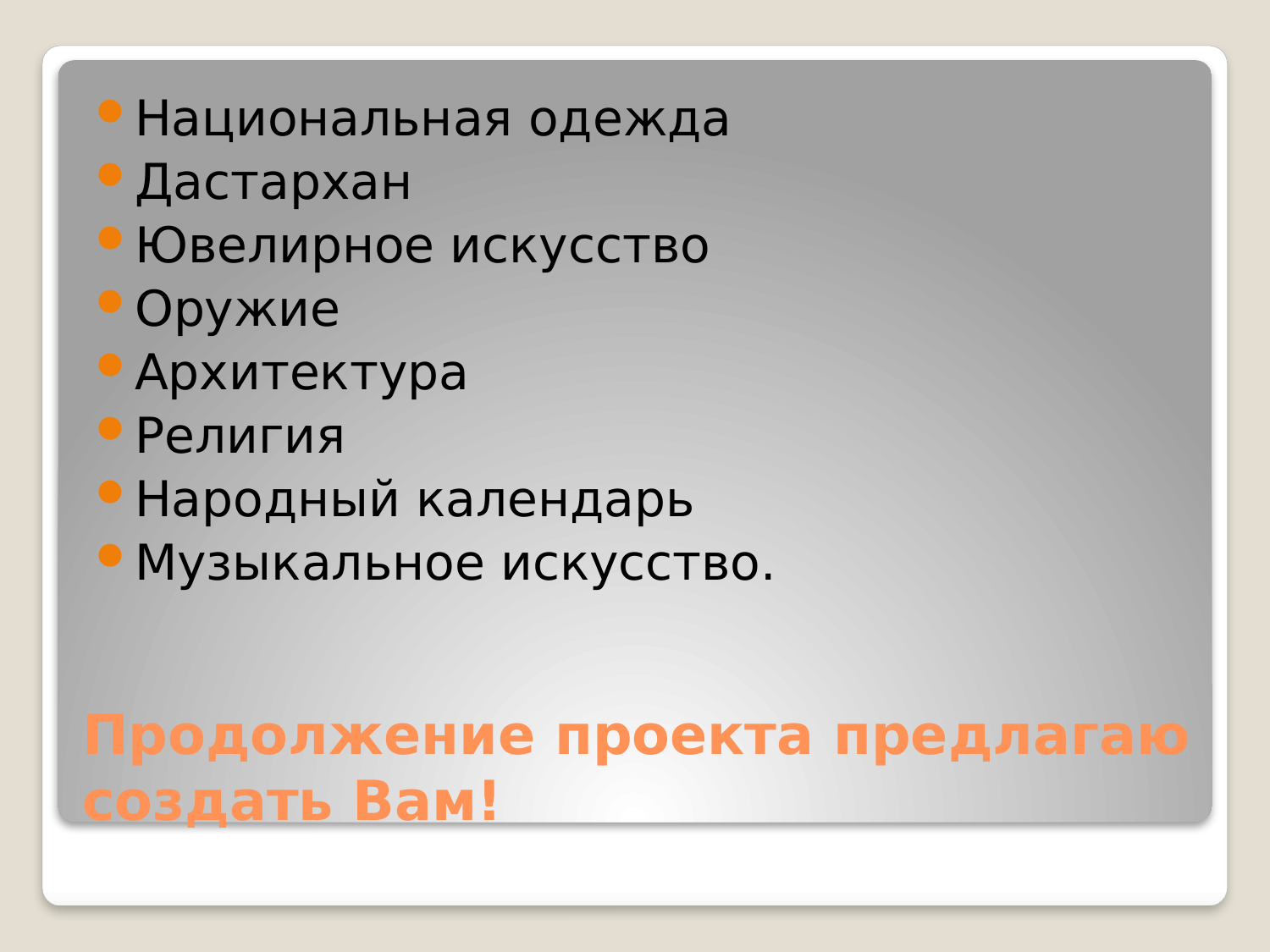

Национальная одежда
Дастархан
Ювелирное искусство
Оружие
Архитектура
Религия
Народный календарь
Музыкальное искусство.

# Продолжение проекта предлагаю создать Вам!